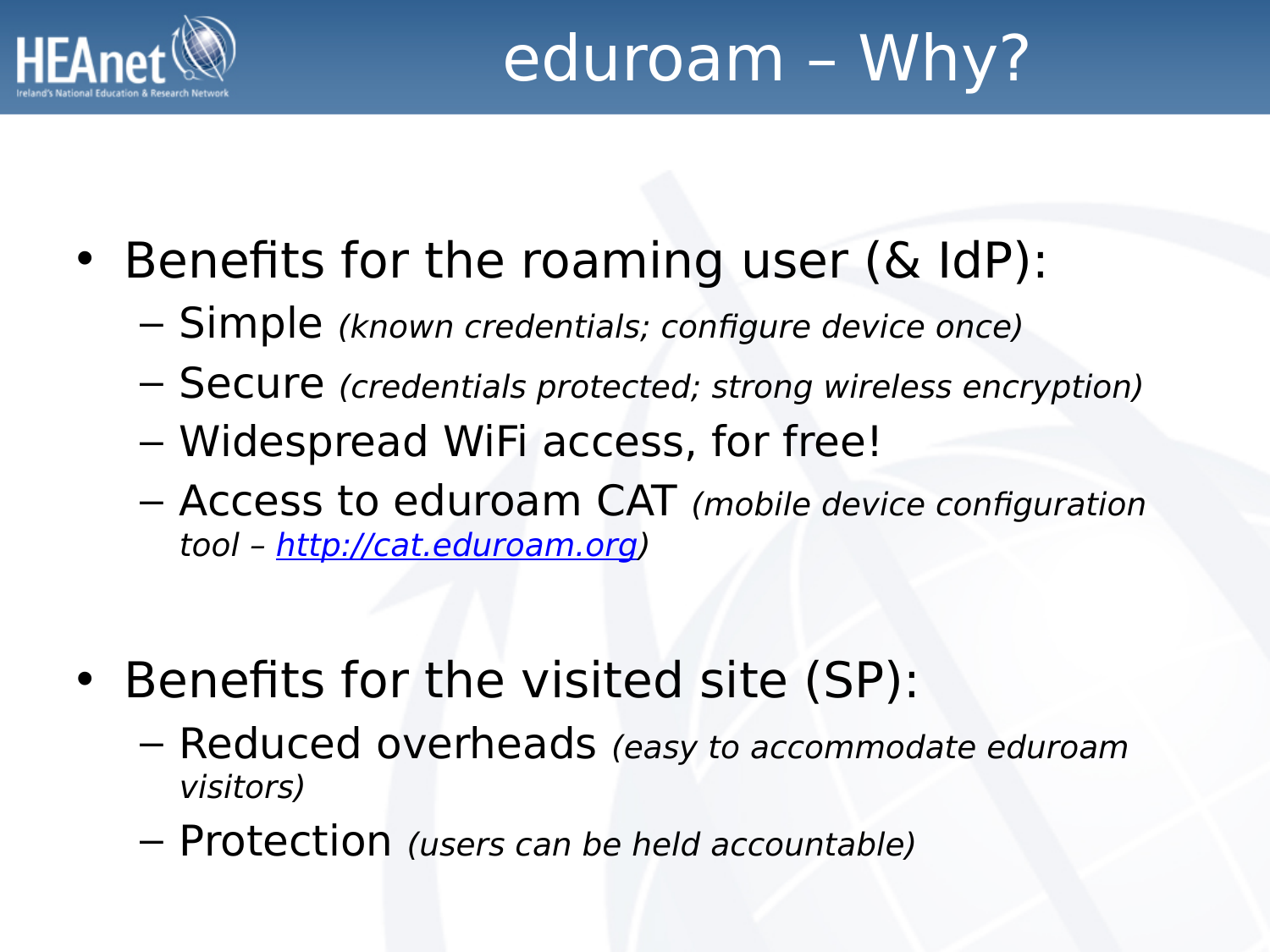

# eduroam – Why?
Benefits for the roaming user (& IdP):
Simple (known credentials; configure device once)
Secure (credentials protected; strong wireless encryption)
Widespread WiFi access, for free!
Access to eduroam CAT (mobile device configuration tool – http://cat.eduroam.org)

Benefits for the visited site (SP):
Reduced overheads (easy to accommodate eduroam visitors)
Protection (users can be held accountable)